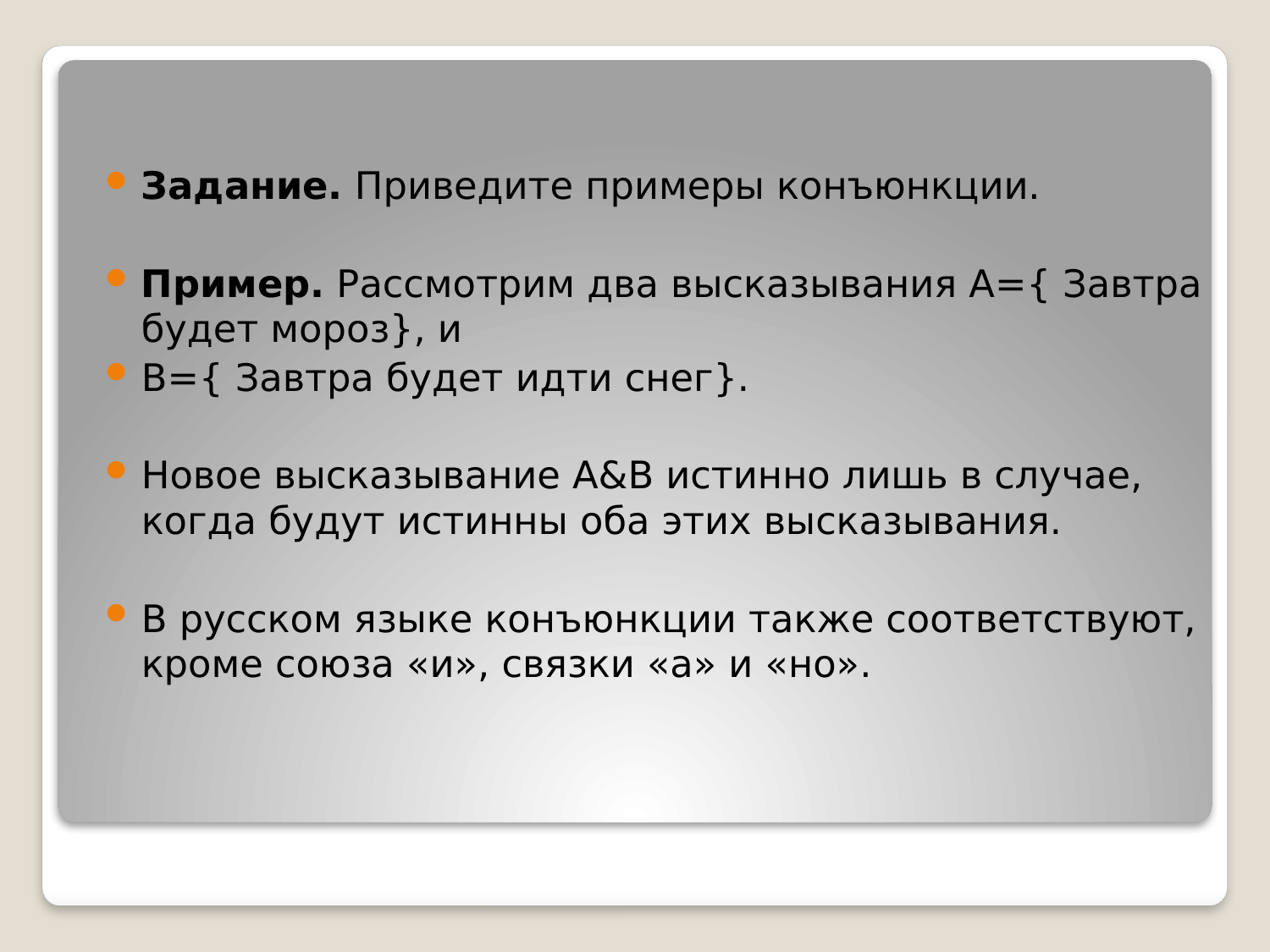

Задание. Приведите примеры конъюнкции.

Пример. Рассмотрим два высказывания А={ Завтра будет мороз}, и
В={ Завтра будет идти снег}.

Новое высказывание А&В истинно лишь в случае, когда будут истинны оба этих высказывания.

В русском языке конъюнкции также соответствуют, кроме союза «и», связки «а» и «но».